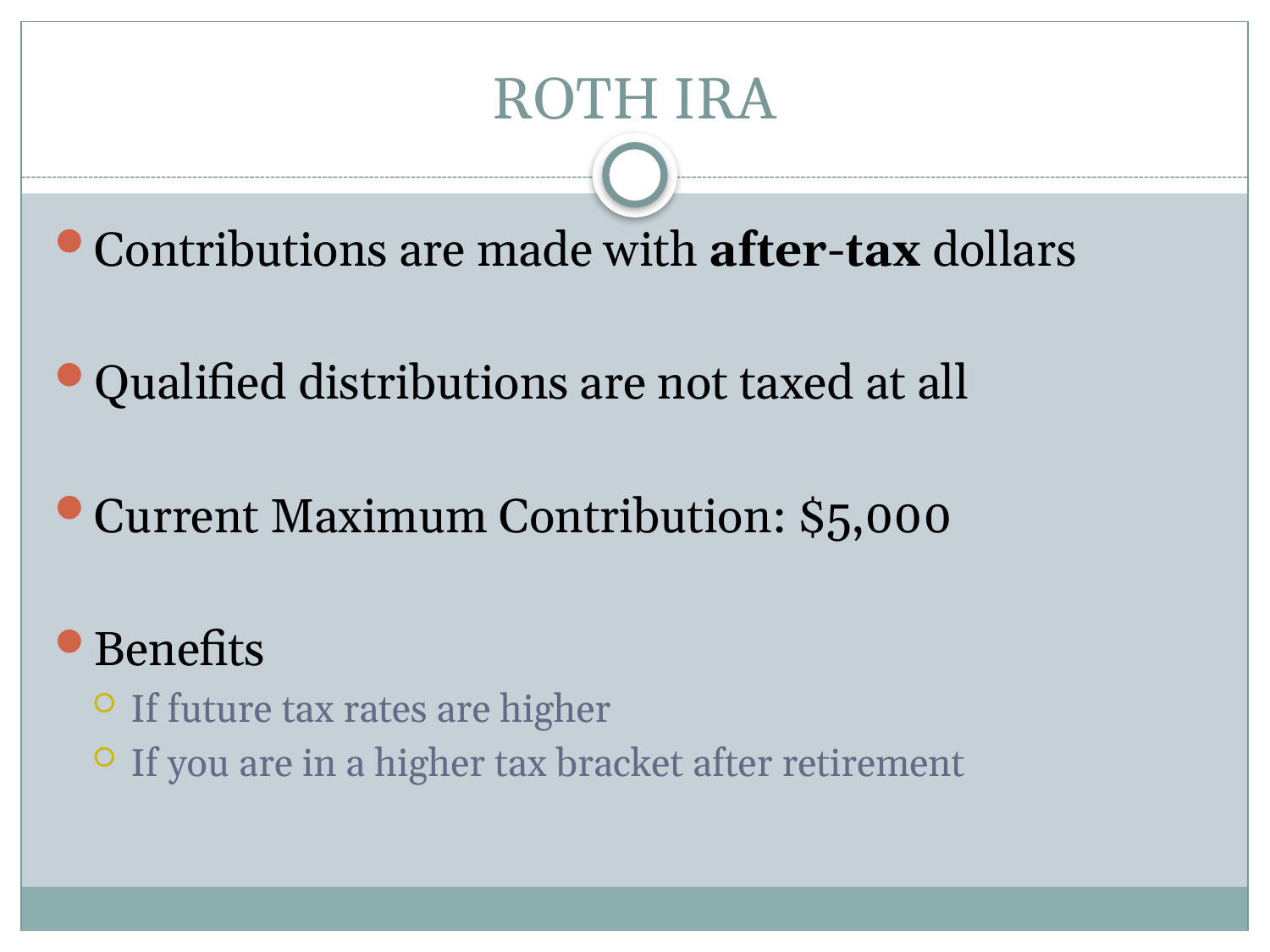

# ROTH IRA
Contributions are made with after-tax dollars

Qualified distributions are not taxed at all

Current Maximum Contribution: $5,000

Benefits
If future tax rates are higher
If you are in a higher tax bracket after retirement